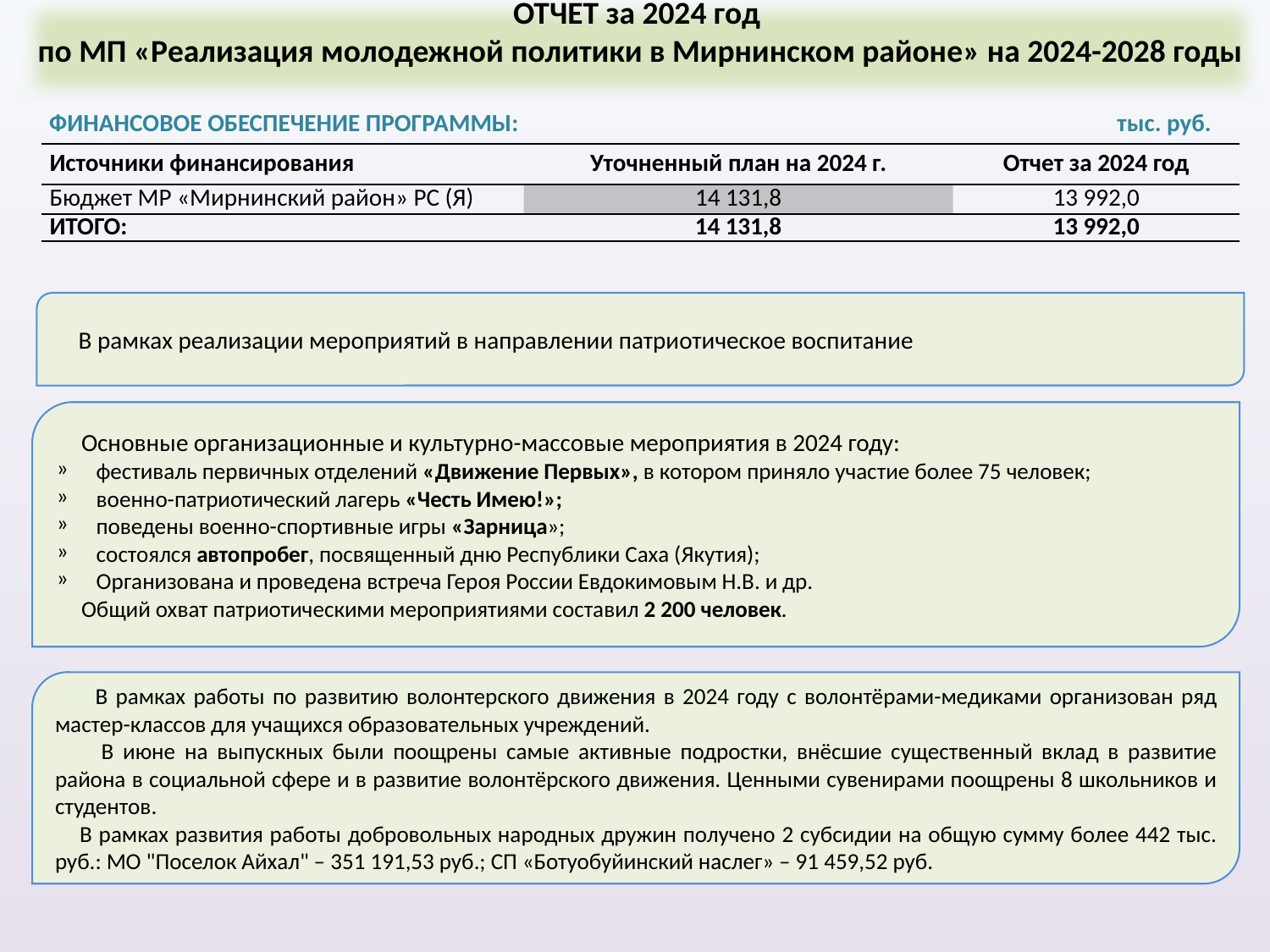

ОТЧЕТ за 2024 год
по МП «Реализация молодежной политики в Мирнинском районе» на 2024-2028 годы
ФИНАНСОВОЕ ОБЕСПЕЧЕНИЕ ПРОГРАММЫ:                                                                                                             тыс. руб.
| Источники финансирования | Уточненный план на 2024 г. | Отчет за 2024 год |
| --- | --- | --- |
| Бюджет МР «Мирнинский район» РС (Я) | 14 131,8 | 13 992,0 |
| ИТОГО: | 14 131,8 | 13 992,0 |
В рамках реализации мероприятий в направлении патриотическое воспитание
Основные организационные и культурно-массовые мероприятия в 2024 году:
фестиваль первичных отделений «Движение Первых», в котором приняло участие более 75 человек;
военно-патриотический лагерь «Честь Имею!»;
поведены военно-спортивные игры «Зарница»;
состоялся автопробег, посвященный дню Республики Саха (Якутия);
Организована и проведена встреча Героя России Евдокимовым Н.В. и др.
Общий охват патриотическими мероприятиями составил 2 200 человек.
     В рамках работы по развитию волонтерского движения в 2024 году с волонтёрами-медиками организован ряд мастер-классов для учащихся образовательных учреждений.
     В июне на выпускных были поощрены самые активные подростки, внёсшие существенный вклад в развитие района в социальной сфере и в развитие волонтёрского движения. Ценными сувенирами поощрены 8 школьников и студентов.
В рамках развития работы добровольных народных дружин получено 2 субсидии на общую сумму более 442 тыс. руб.: МО "Поселок Айхал" – 351 191,53 руб.; СП «Ботуобуйинский наслег» – 91 459,52 руб.